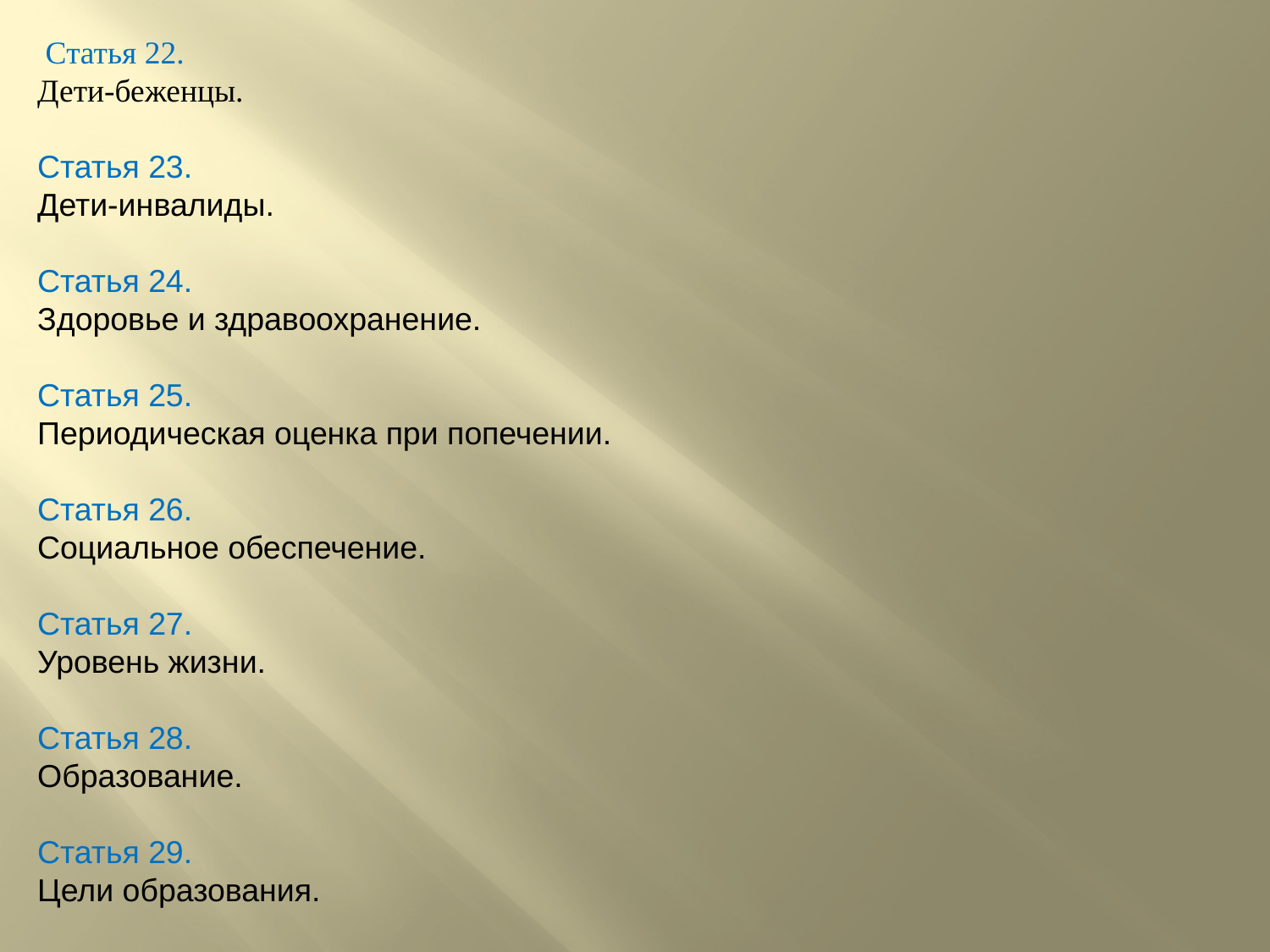

Статья 22.
Дети-беженцы.

Статья 23.
Дети-инвалиды.

Статья 24.
Здоровье и здравоохранение.

Статья 25.
Периодическая оценка при попечении.

Статья 26.
Социальное обеспечение.

Статья 27.
Уровень жизни.

Статья 28.
Образование.

Статья 29.
Цели образования.